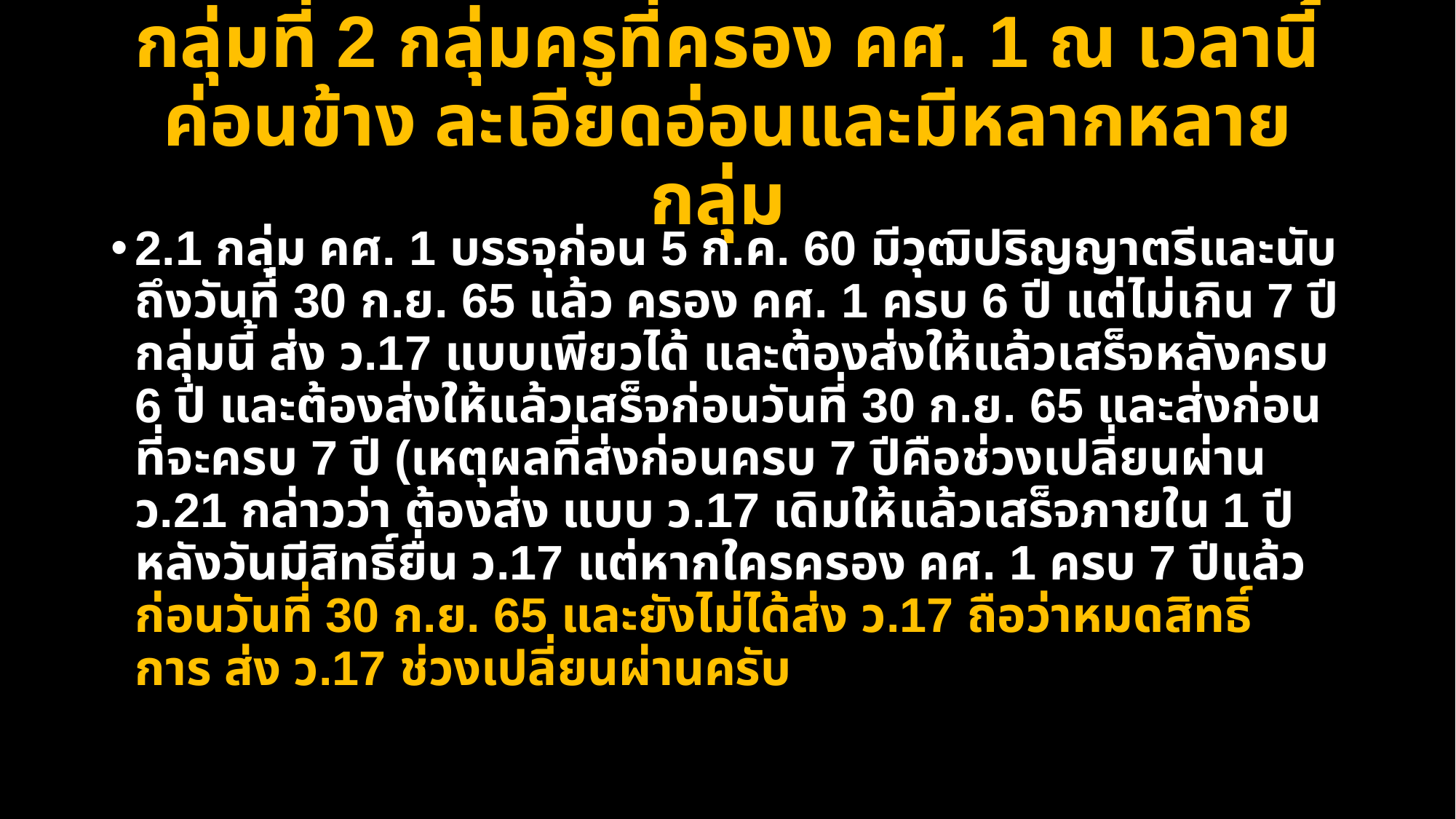

# กลุ่มที่ 2 กลุ่มครูที่ครอง คศ. 1 ณ เวลานี้ ค่อนข้าง ละเอียดอ่อนและมีหลากหลายกลุ่ม
2.1 กลุ่ม คศ. 1 บรรจุก่อน 5 ก.ค. 60 มีวุฒิปริญญาตรีและนับถึงวันที่ 30 ก.ย. 65 แล้ว ครอง คศ. 1 ครบ 6 ปี แต่ไม่เกิน 7 ปี กลุ่มนี้ ส่ง ว.17 แบบเพียวได้ และต้องส่งให้แล้วเสร็จหลังครบ 6 ปี และต้องส่งให้แล้วเสร็จก่อนวันที่ 30 ก.ย. 65 และส่งก่อนที่จะครบ 7 ปี (เหตุผลที่ส่งก่อนครบ 7 ปีคือช่วงเปลี่ยนผ่าน ว.21 กล่าวว่า ต้องส่ง แบบ ว.17 เดิมให้แล้วเสร็จภายใน 1 ปีหลังวันมีสิทธิ์ยื่น ว.17 แต่หากใครครอง คศ. 1 ครบ 7 ปีแล้ว
ก่อนวันที่ 30 ก.ย. 65 และยังไม่ได้ส่ง ว.17 ถือว่าหมดสิทธิ์การ ส่ง ว.17 ช่วงเปลี่ยนผ่านครับ